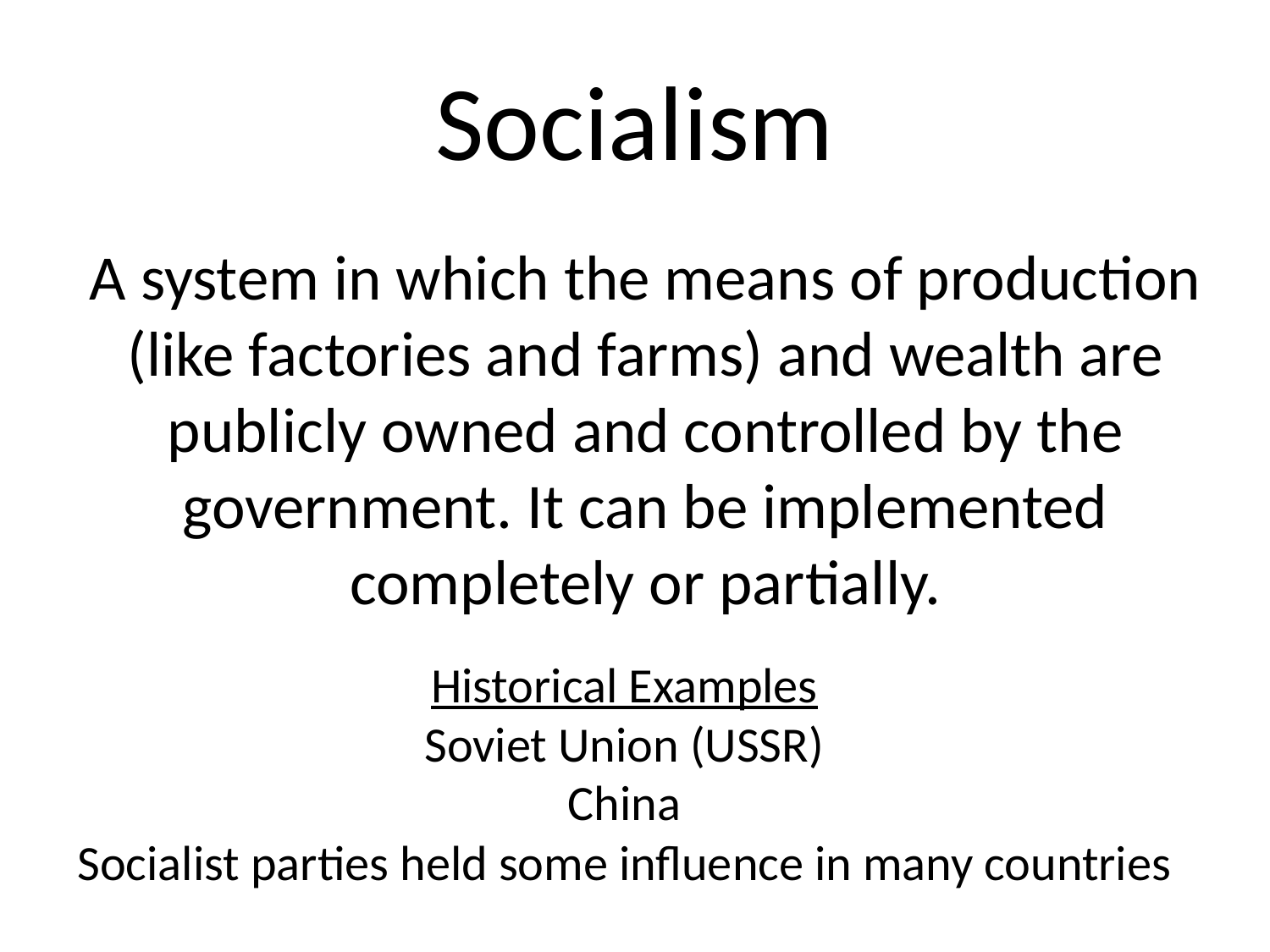

# Socialism
A system in which the means of production (like factories and farms) and wealth are publicly owned and controlled by the government. It can be implemented completely or partially.
Historical Examples
Soviet Union (USSR)
China
Socialist parties held some influence in many countries